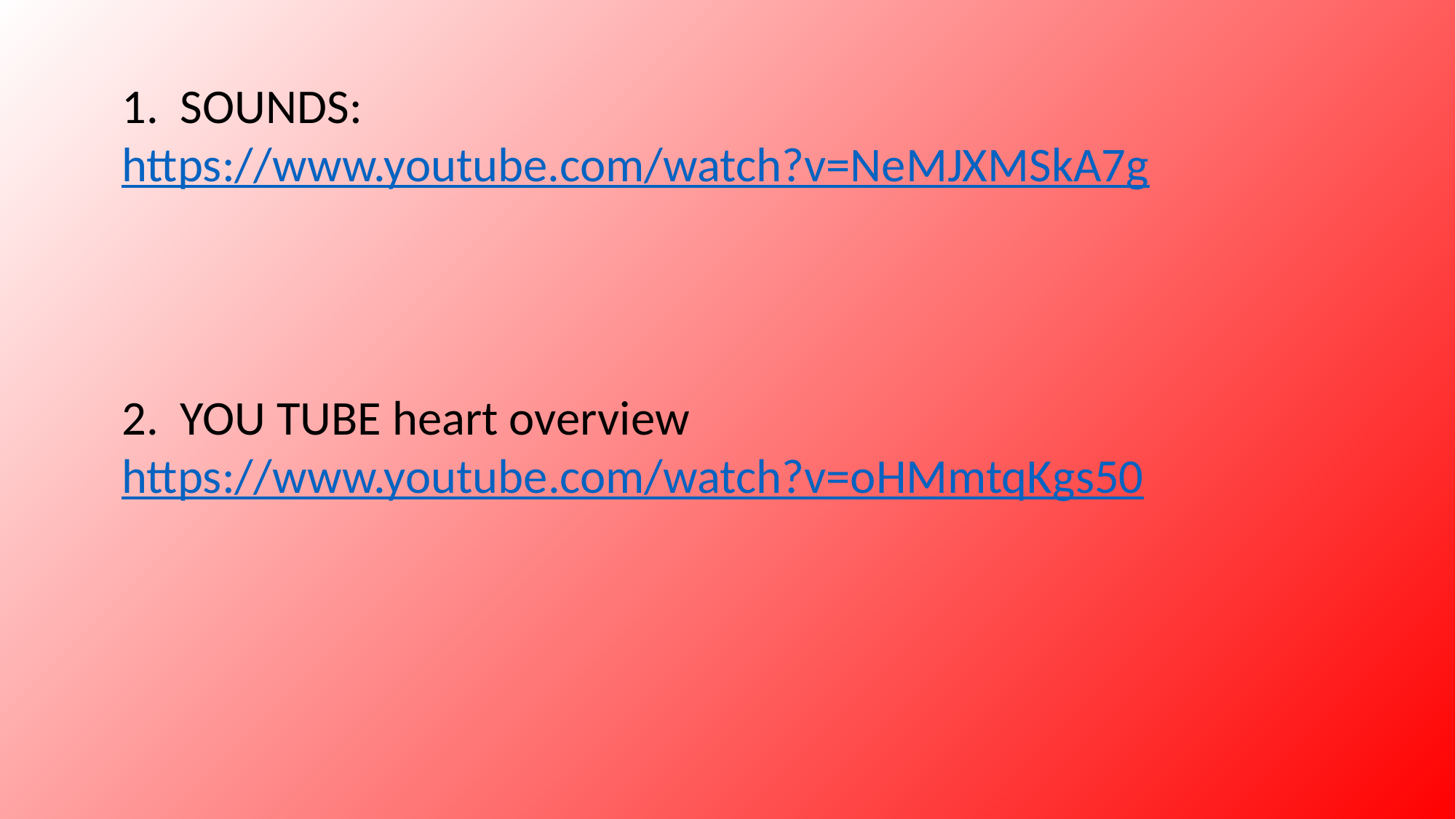

1.  SOUNDS:
https://www.youtube.com/watch?v=NeMJXMSkA7g

2.  YOU TUBE heart overview
https://www.youtube.com/watch?v=oHMmtqKgs50